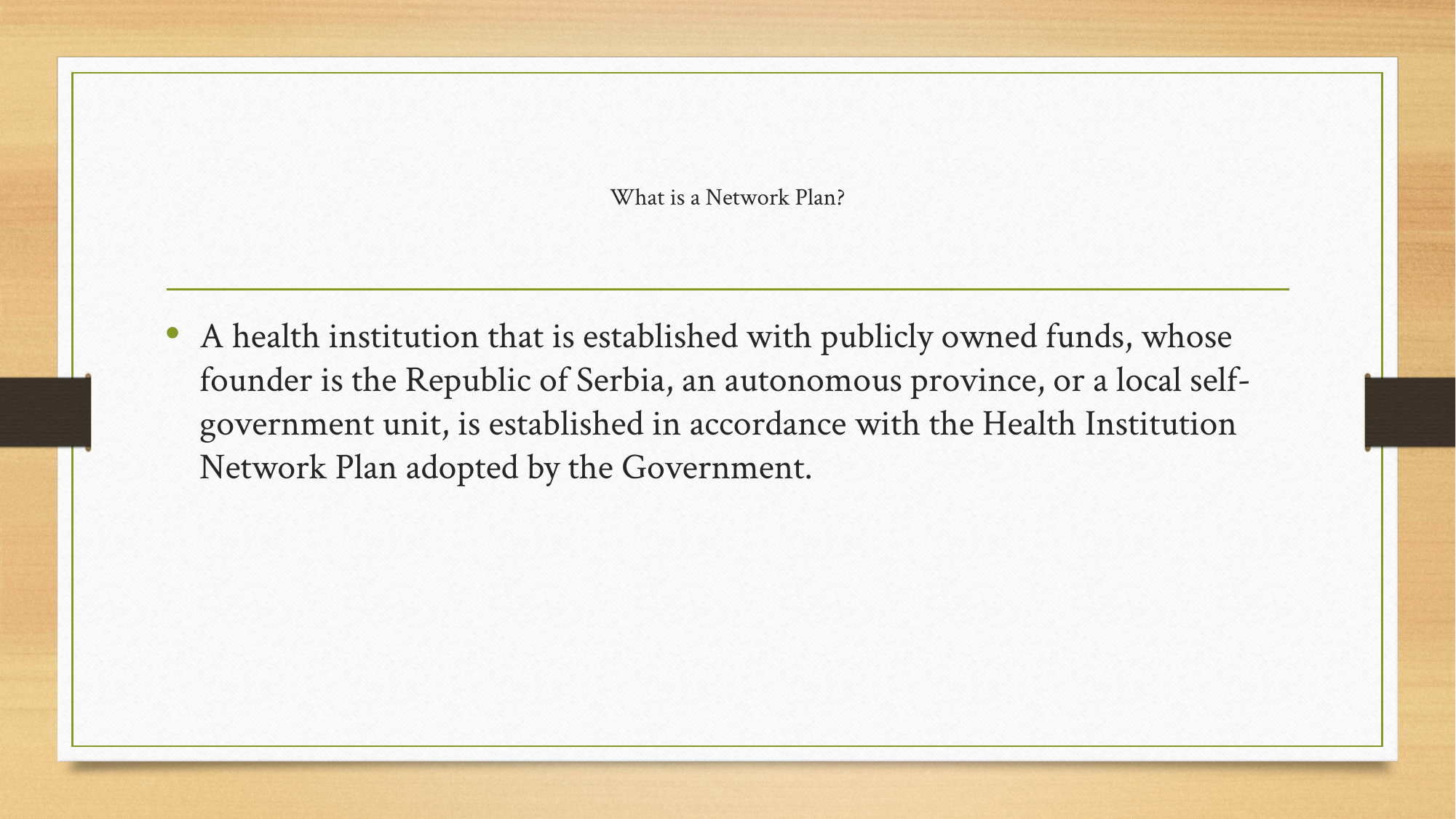

# What is a Network Plan?
A health institution that is established with publicly owned funds, whose founder is the Republic of Serbia, an autonomous province, or a local self-government unit, is established in accordance with the Health Institution Network Plan adopted by the Government.